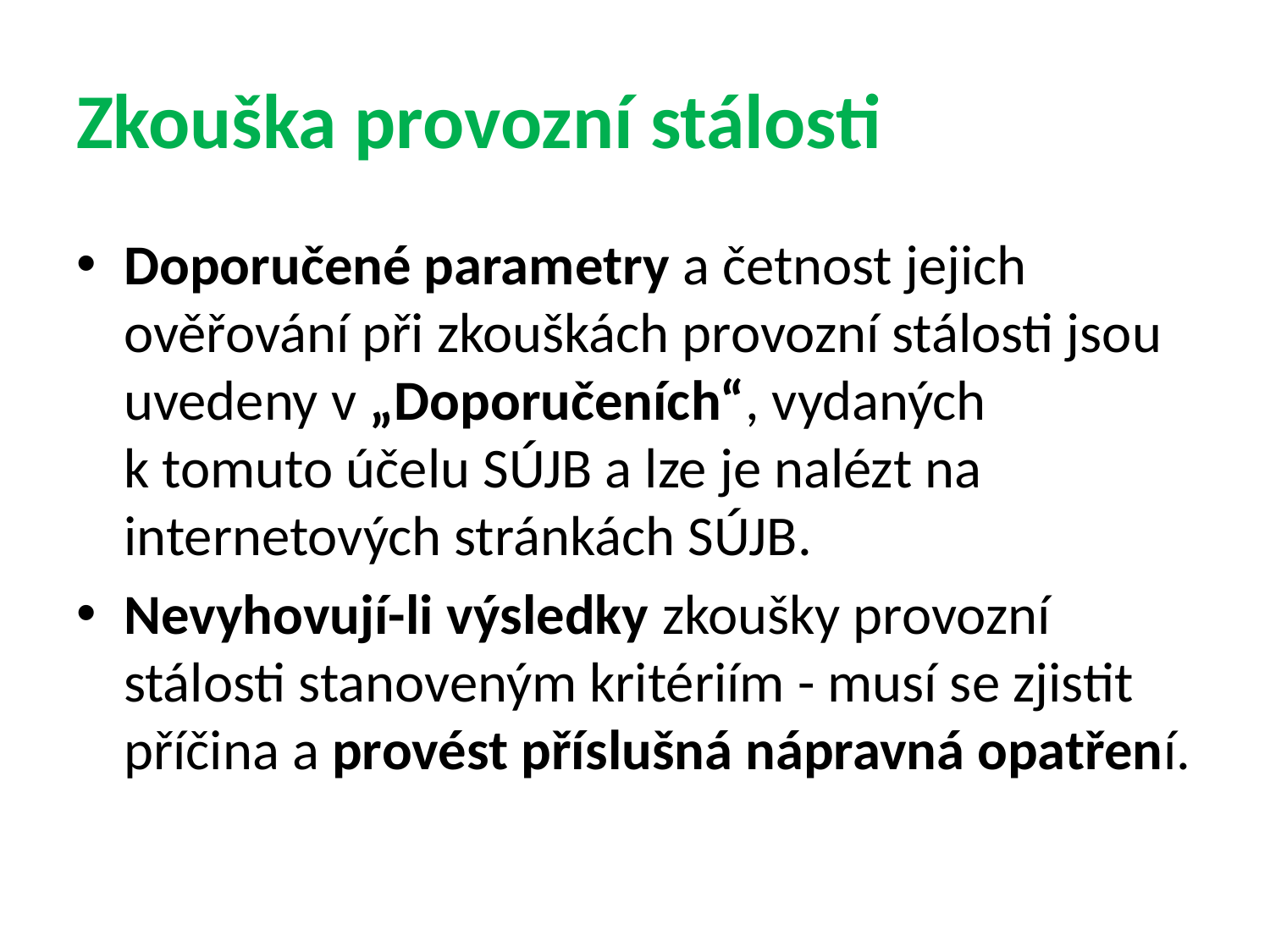

# Zkouška provozní stálosti
Doporučené parametry a četnost jejich ověřování při zkouškách provozní stálosti jsou uvedeny v „Doporučeních“, vydaných k tomuto účelu SÚJB a lze je nalézt na internetových stránkách SÚJB.
Nevyhovují-li výsledky zkoušky provozní stálosti stanoveným kritériím - musí se zjistit příčina a provést příslušná nápravná opatření.